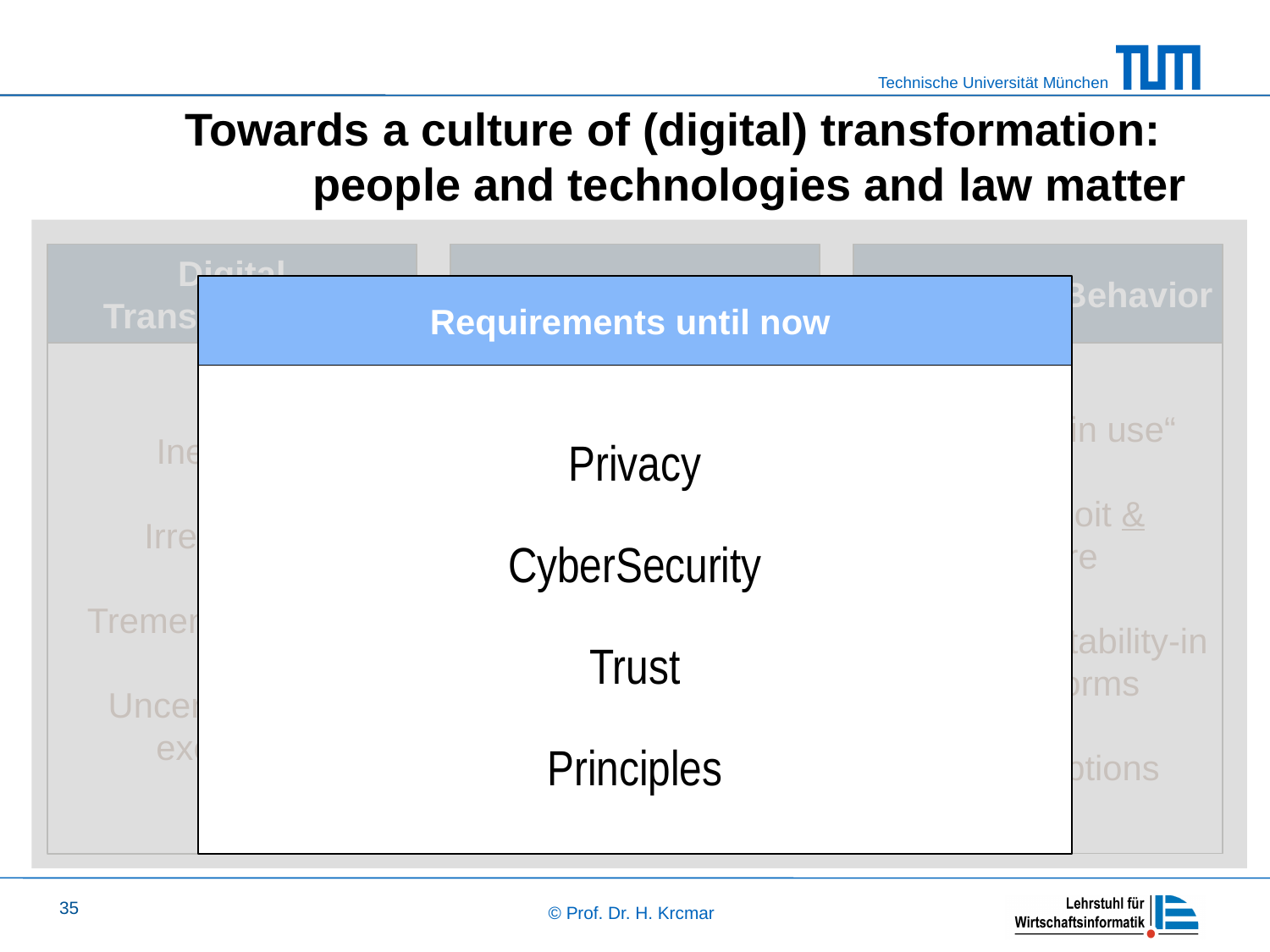

# Towards a culture of (digital) transformation: people and technologies and law matter

Digital Transformation
Explanatory Model
Service Dominant Logic
Ambidexterity
Open innovation     on platforms
Real Options            in the portfolio
Leadership Behavior
Act „Value in use“
Live Exploit & Explore
Speed-on&Stability-in the platforms
Explore options
Requirements until now

Privacy
CyberSecurity
Trust
Principles

Inevitable
Irreversible
Tremendously fast
Uncertain in the execution